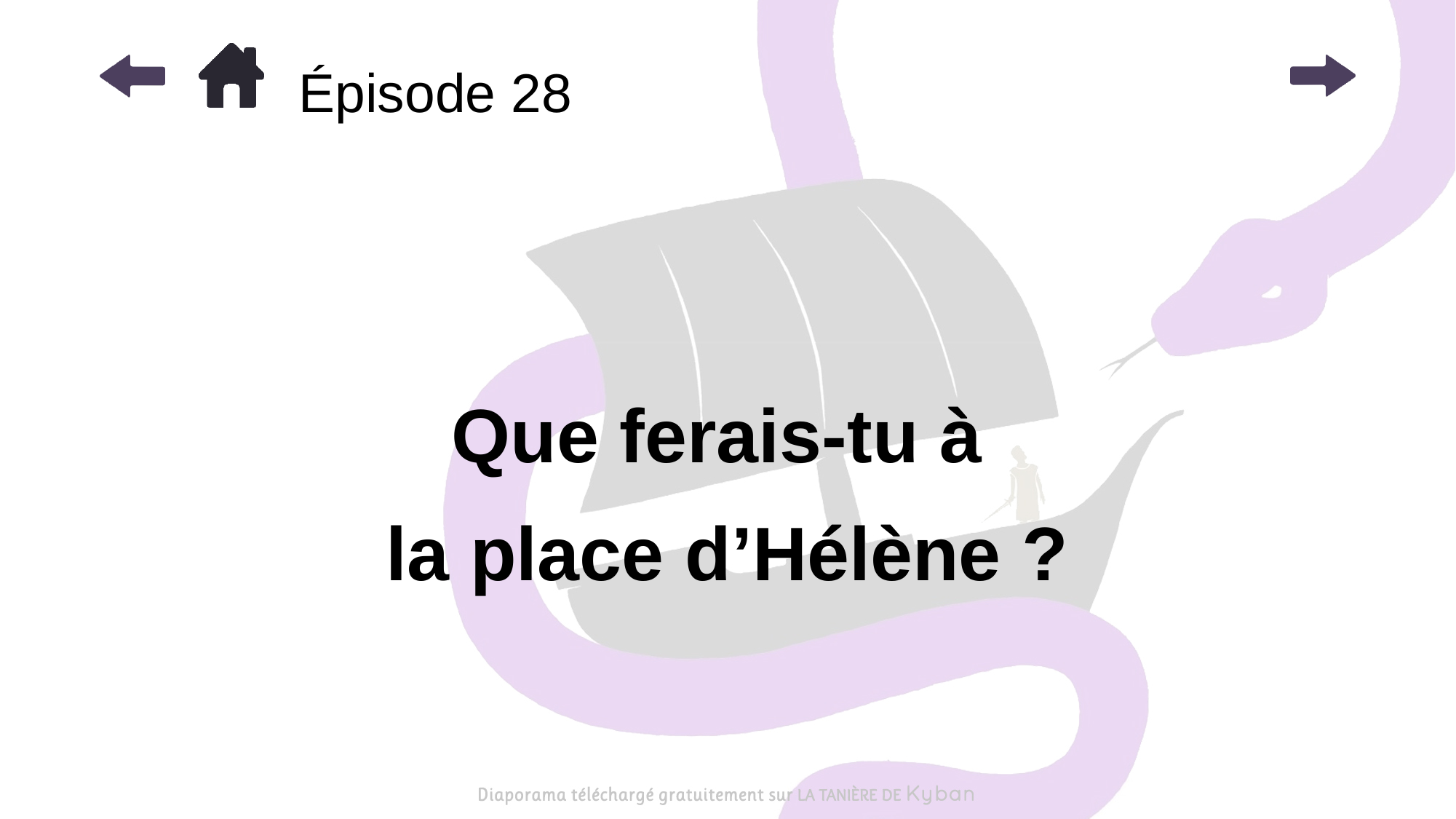

# Épisode 28
Que ferais-tu à
la place d’Hélène ?